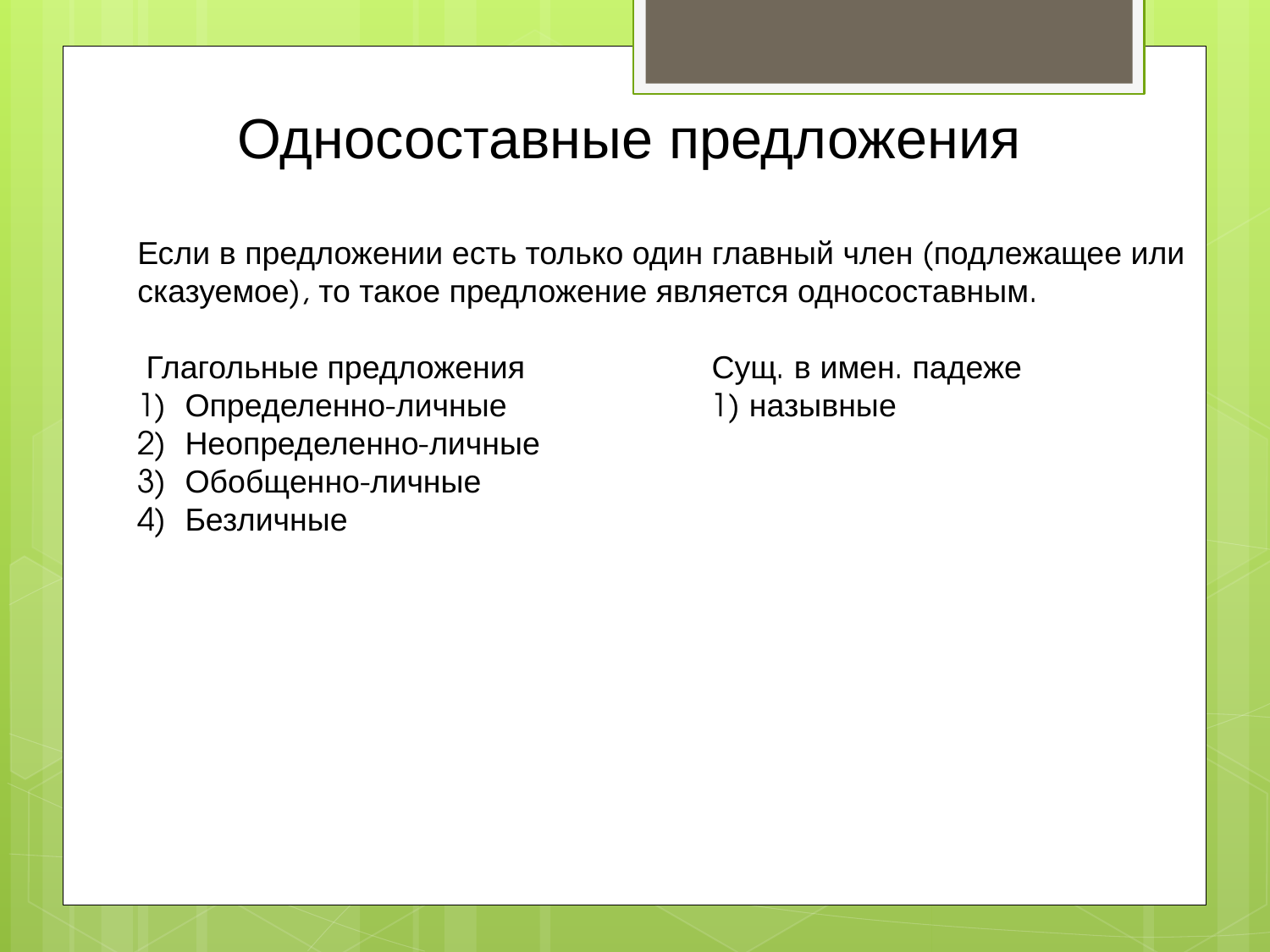

Односоставные предложения
Если в предложении есть только один главный член (подлежащее или сказуемое), то такое предложение является односоставным.

 Глагольные предложения                     Сущ. в имен. падеже
Определенно-личные                       1) назывные
Неопределенно-личные
Обобщенно-личные
Безличные